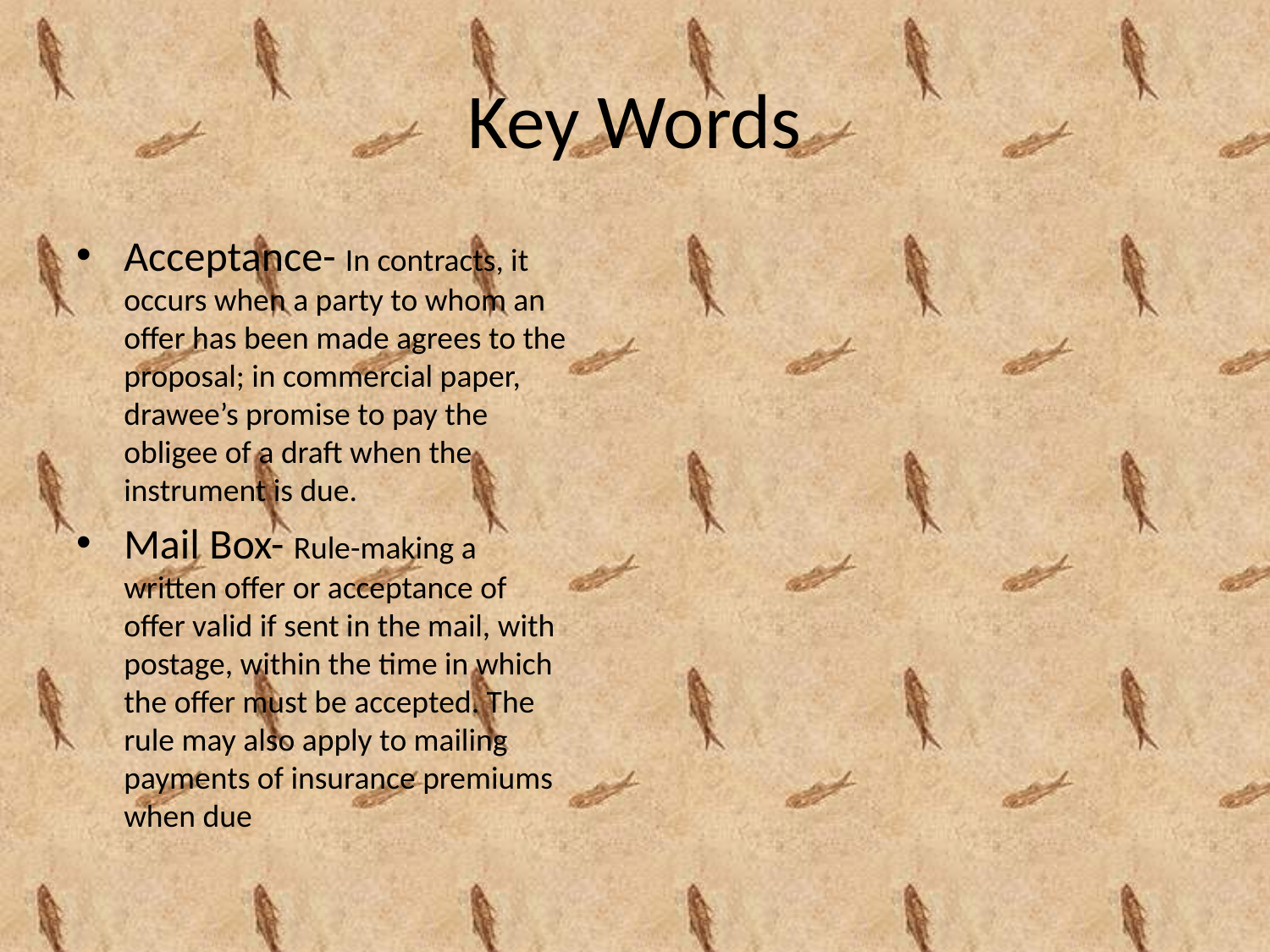

# Key Words
Acceptance- In contracts, it occurs when a party to whom an offer has been made agrees to the proposal; in commercial paper, drawee’s promise to pay the obligee of a draft when the instrument is due.
Mail Box- Rule-making a written offer or acceptance of offer valid if sent in the mail, with postage, within the time in which the offer must be accepted. The rule may also apply to mailing payments of insurance premiums when due